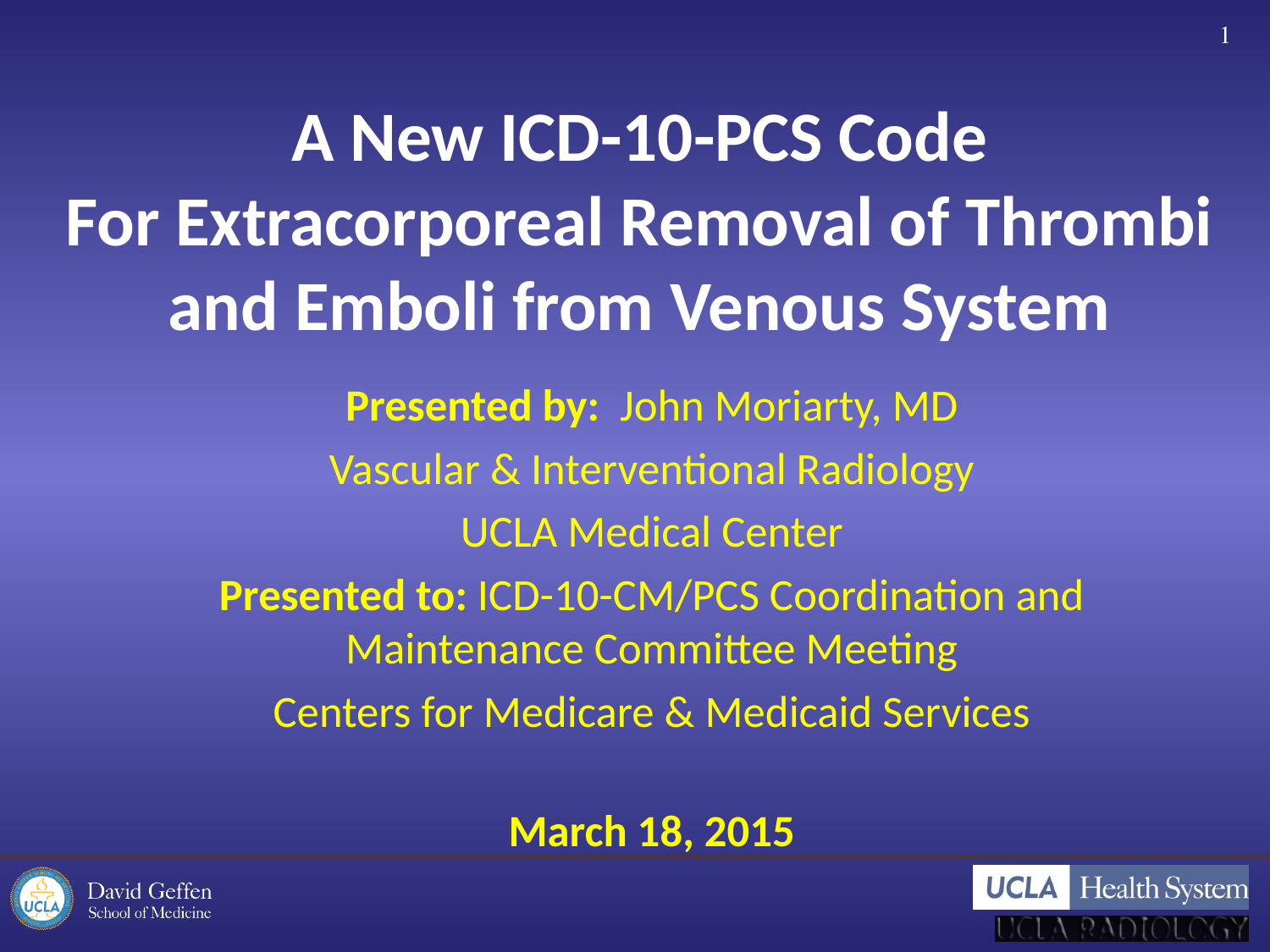

1
# A New ICD-10-PCS Code For Extracorporeal Removal of Thrombi and Emboli from Venous System
Presented by:  John Moriarty, MD
Vascular & Interventional Radiology
UCLA Medical Center
Presented to: ICD-10-CM/PCS Coordination and Maintenance Committee Meeting
Centers for Medicare & Medicaid Services

March 18, 2015